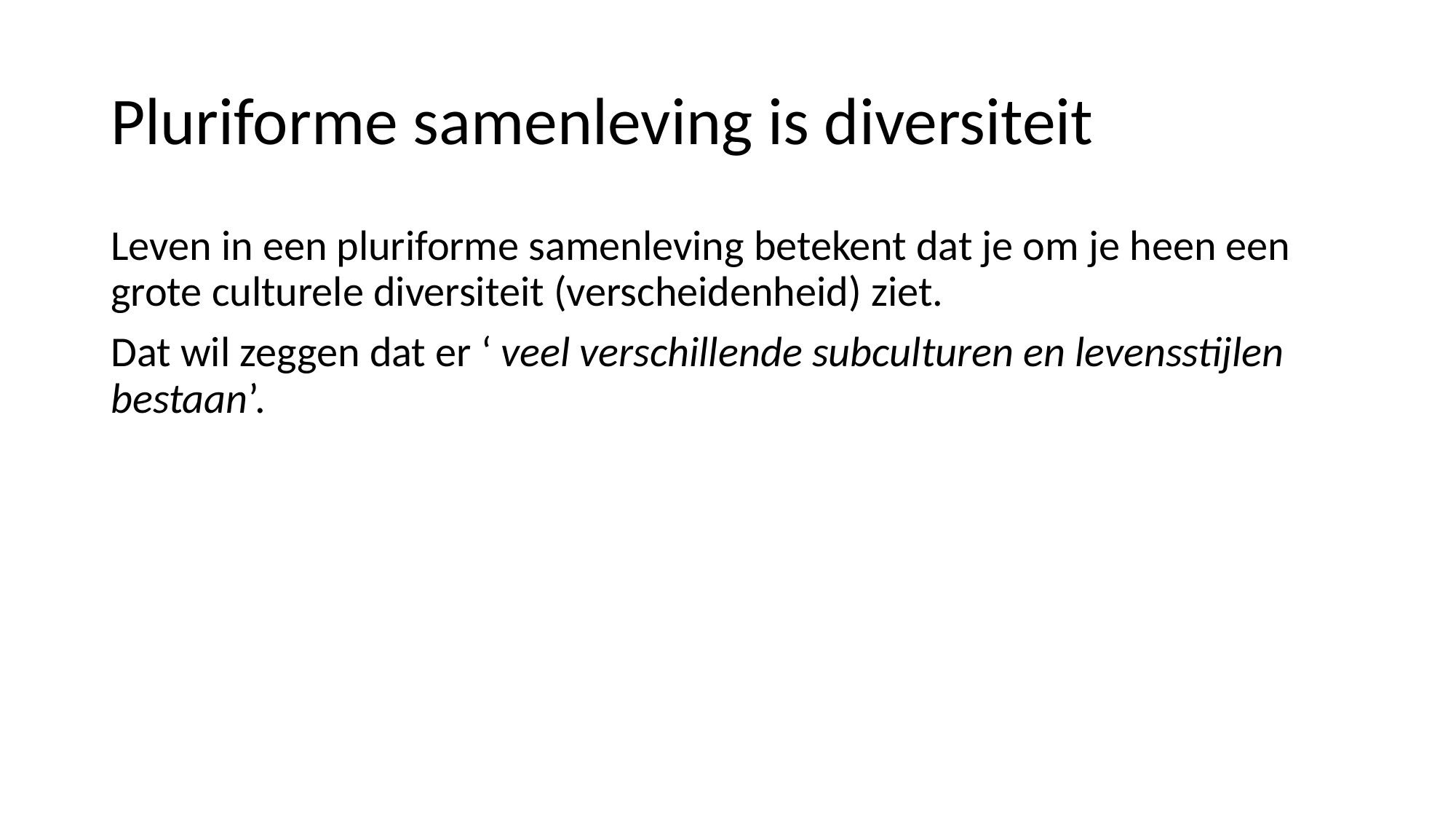

# Pluriforme samenleving is diversiteit
Leven in een pluriforme samenleving betekent dat je om je heen een grote culturele diversiteit (verscheidenheid) ziet.
Dat wil zeggen dat er ‘ veel verschillende subculturen en levensstijlen bestaan’.